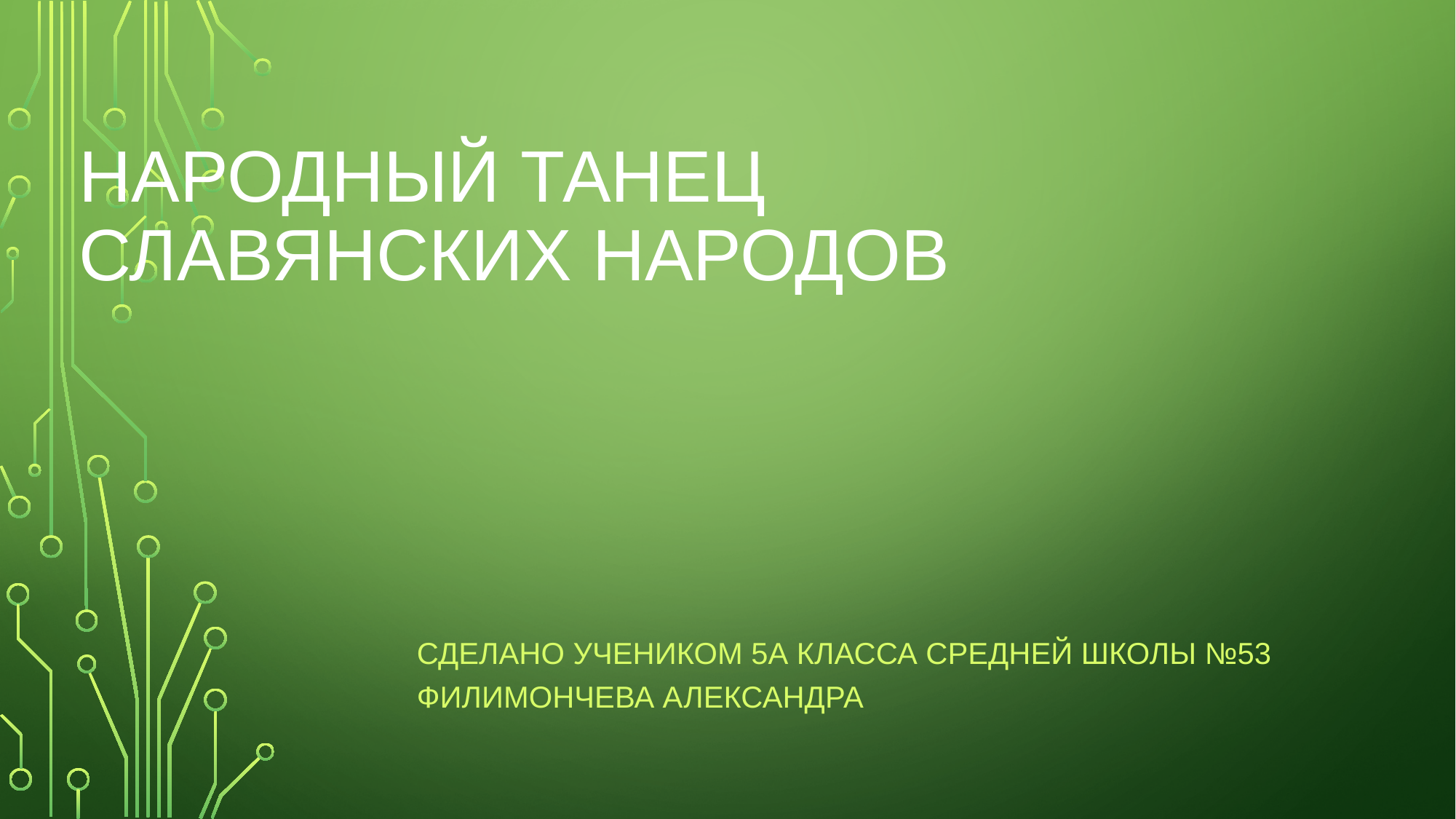

# Народный танец славянских народов
Сделано учеником 5а класса средней школы №53 Филимончева Александра